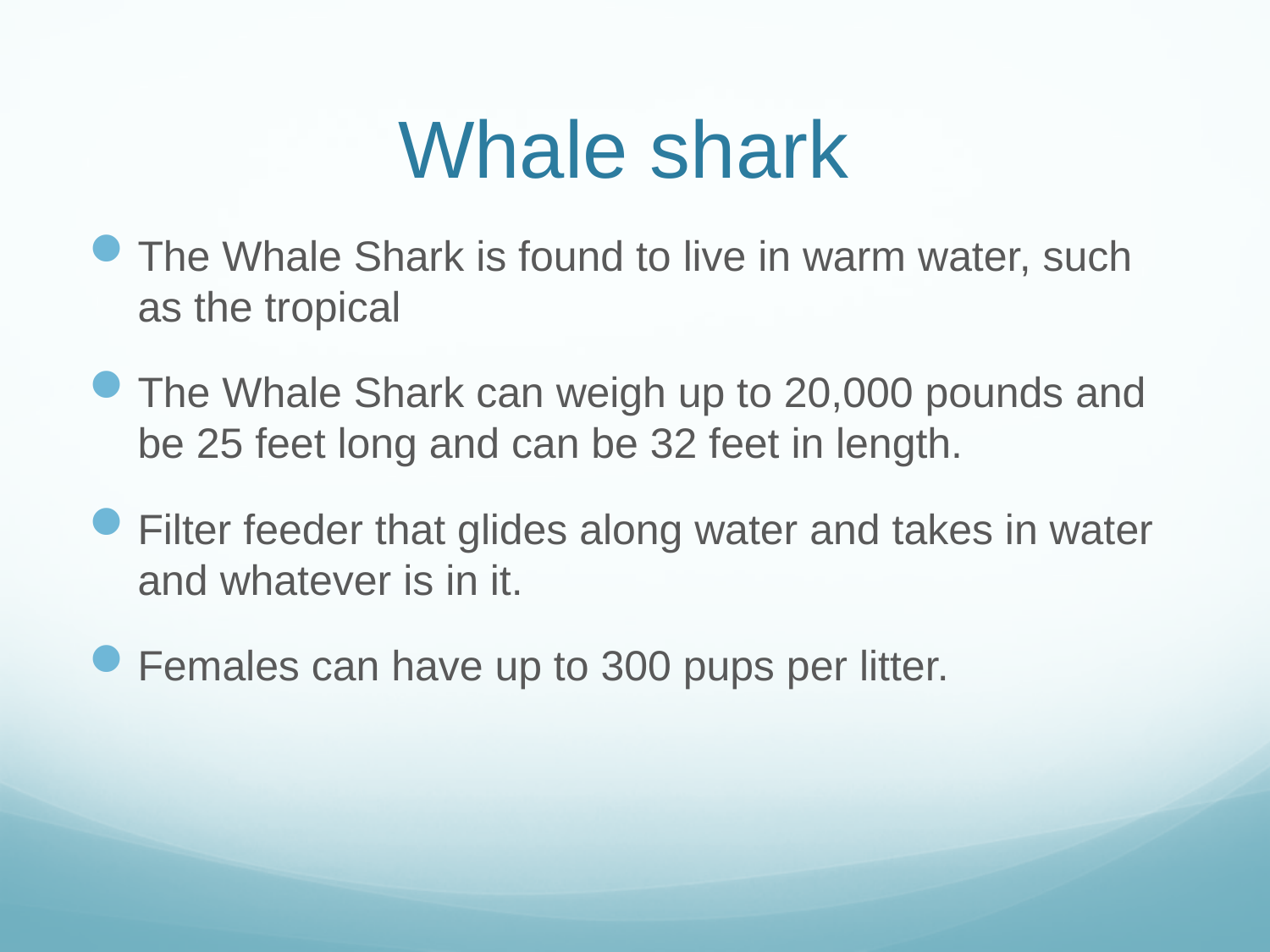

# Whale shark
The Whale Shark is found to live in warm water, such as the tropical
The Whale Shark can weigh up to 20,000 pounds and be 25 feet long and can be 32 feet in length.
Filter feeder that glides along water and takes in water and whatever is in it.
Females can have up to 300 pups per litter.